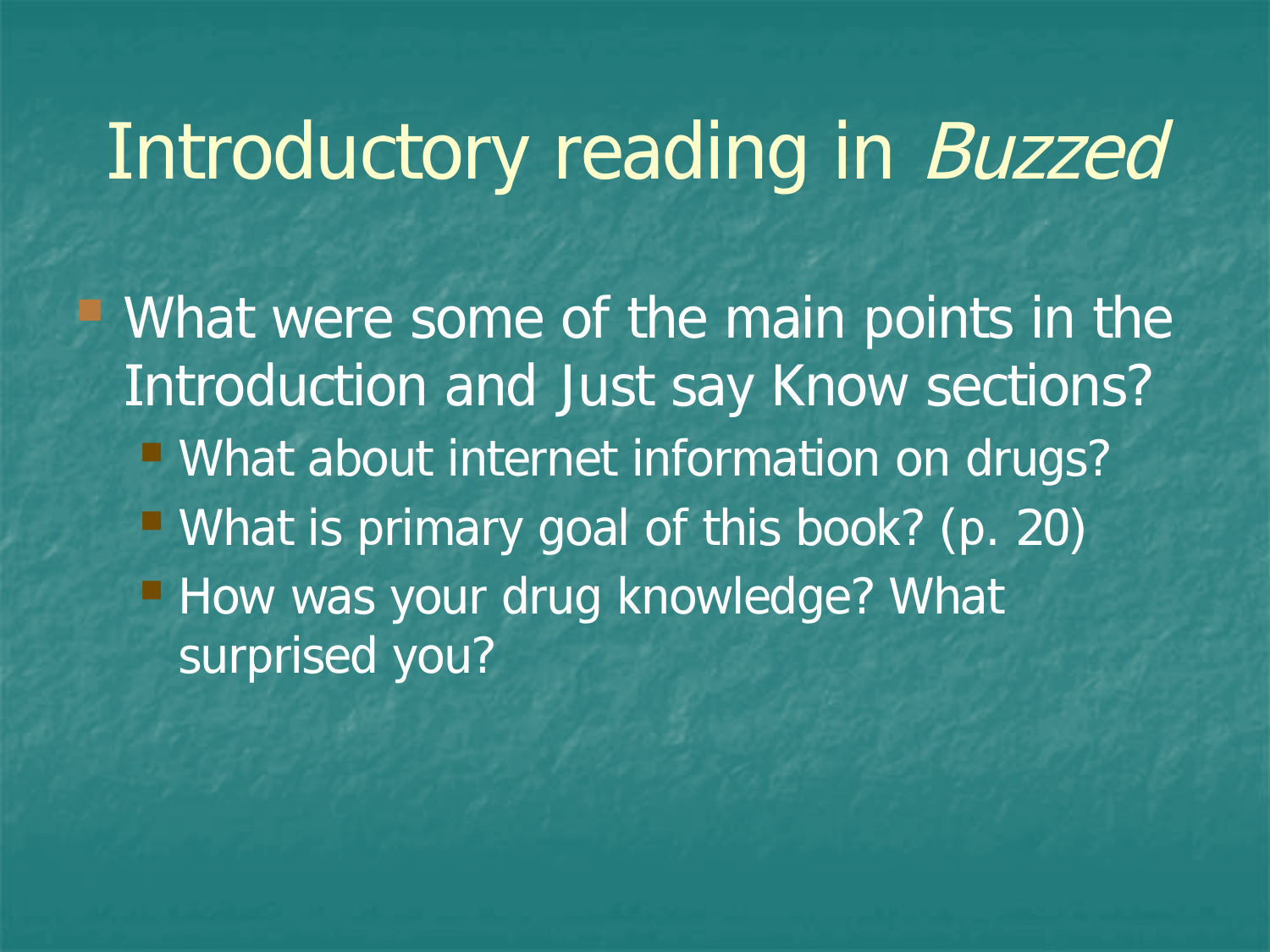

# Introductory reading in Buzzed
What were some of the main points in the Introduction and Just say Know sections?
What about internet information on drugs?
What is primary goal of this book? (p. 20)
How was your drug knowledge? What surprised you?